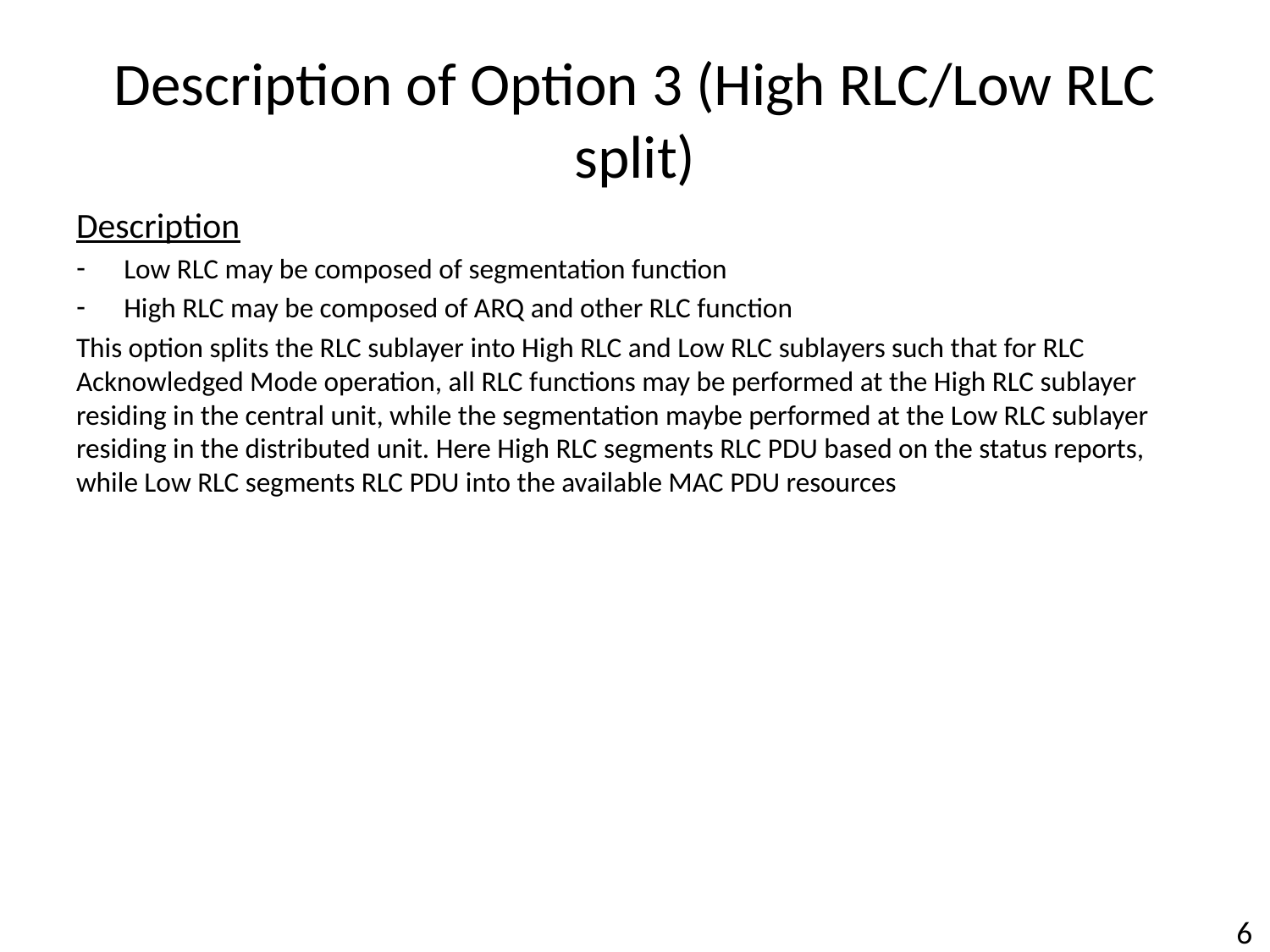

# Description of Option 3 (High RLC/Low RLC split)
Description
Low RLC may be composed of segmentation function
High RLC may be composed of ARQ and other RLC function
This option splits the RLC sublayer into High RLC and Low RLC sublayers such that for RLC Acknowledged Mode operation, all RLC functions may be performed at the High RLC sublayer residing in the central unit, while the segmentation maybe performed at the Low RLC sublayer residing in the distributed unit. Here High RLC segments RLC PDU based on the status reports, while Low RLC segments RLC PDU into the available MAC PDU resources
6